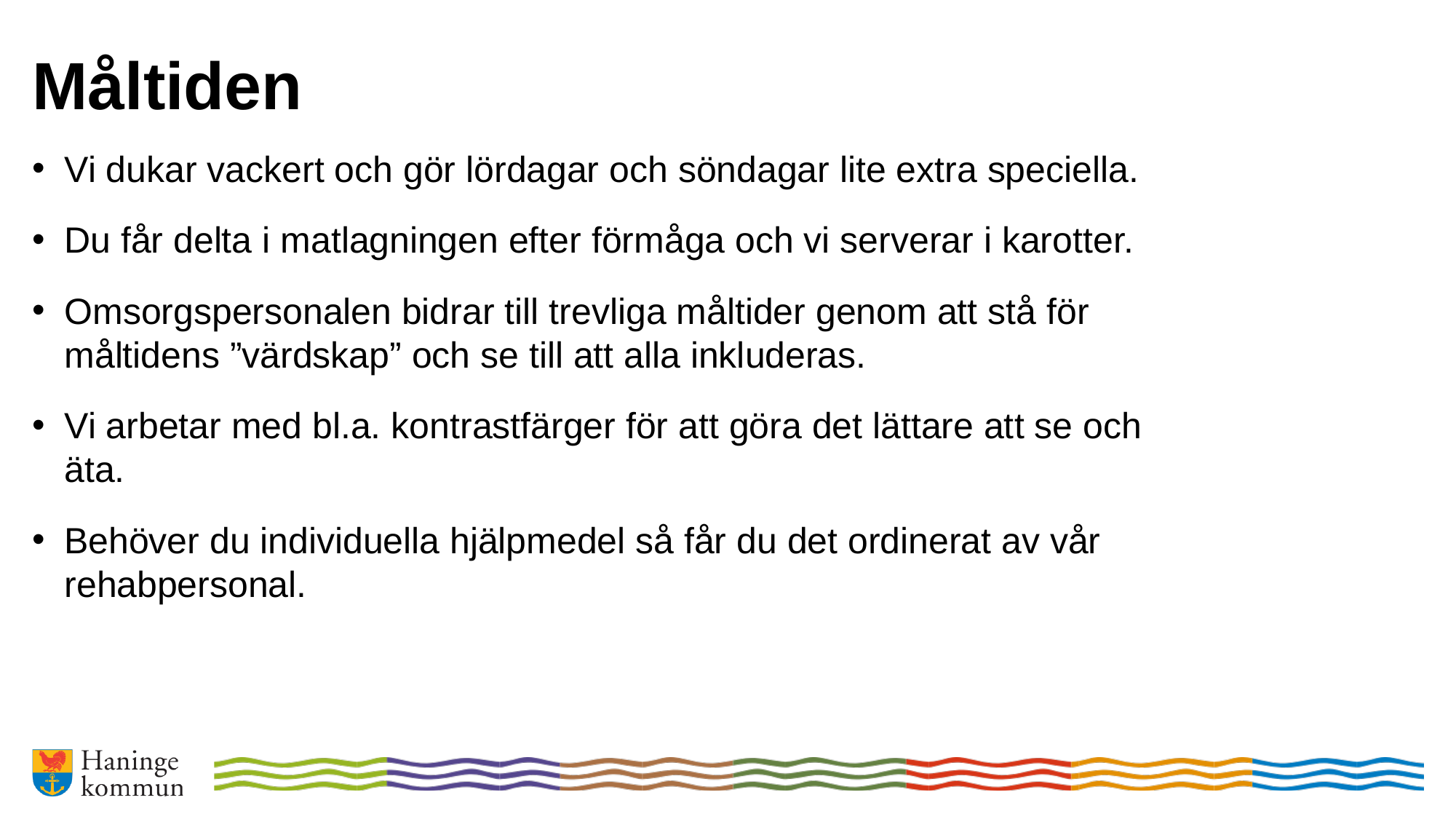

# Måltiden
Vi dukar vackert och gör lördagar och söndagar lite extra speciella.
Du får delta i matlagningen efter förmåga och vi serverar i karotter.
Omsorgspersonalen bidrar till trevliga måltider genom att stå för måltidens ”värdskap” och se till att alla inkluderas.
Vi arbetar med bl.a. kontrastfärger för att göra det lättare att se och äta.
Behöver du individuella hjälpmedel så får du det ordinerat av vår rehabpersonal.